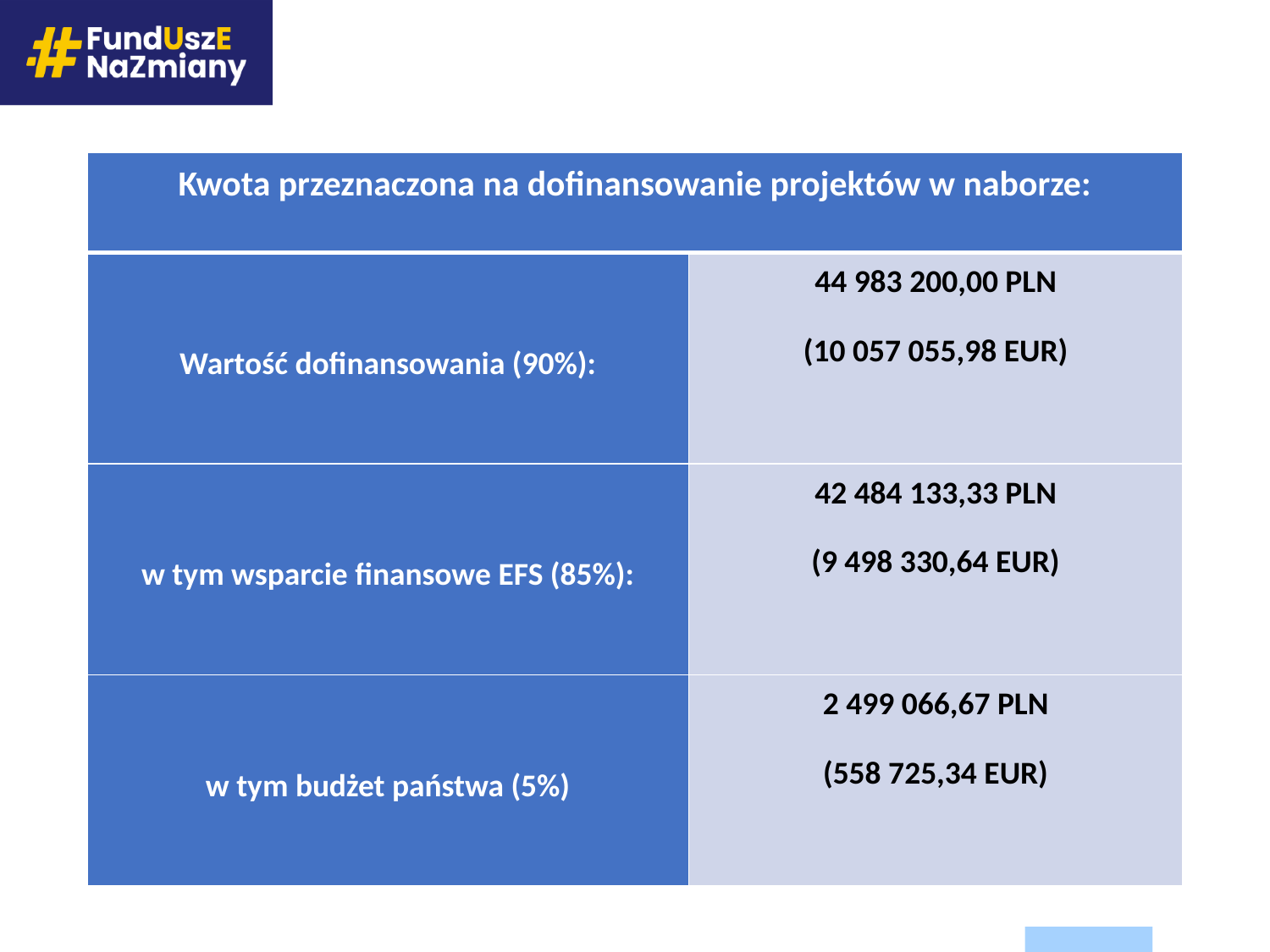

| Kwota przeznaczona na dofinansowanie projektów w naborze: |  |
| --- | --- |
| Wartość dofinansowania (90%): | 44 983 200,00 PLN (10 057 055,98 EUR) |
| w tym wsparcie finansowe EFS (85%): | 42 484 133,33 PLN (9 498 330,64 EUR) |
| w tym budżet państwa (5%) | 2 499 066,67 PLN (558 725,34 EUR) |